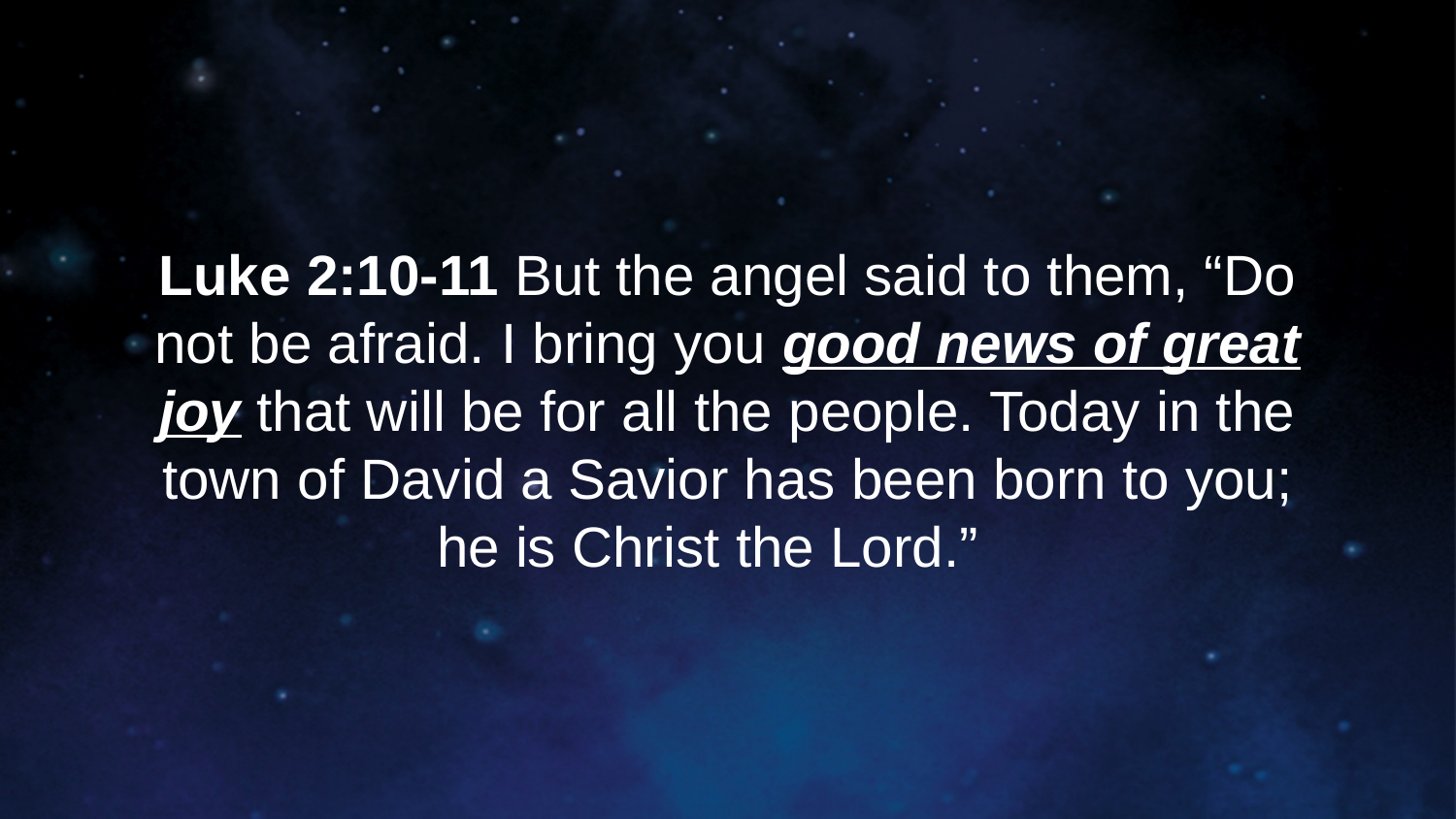

# Luke 2:10-11 But the angel said to them, “Do not be afraid. I bring you good news of great joy that will be for all the people. Today in the town of David a Savior has been born to you; he is Christ the Lord.”